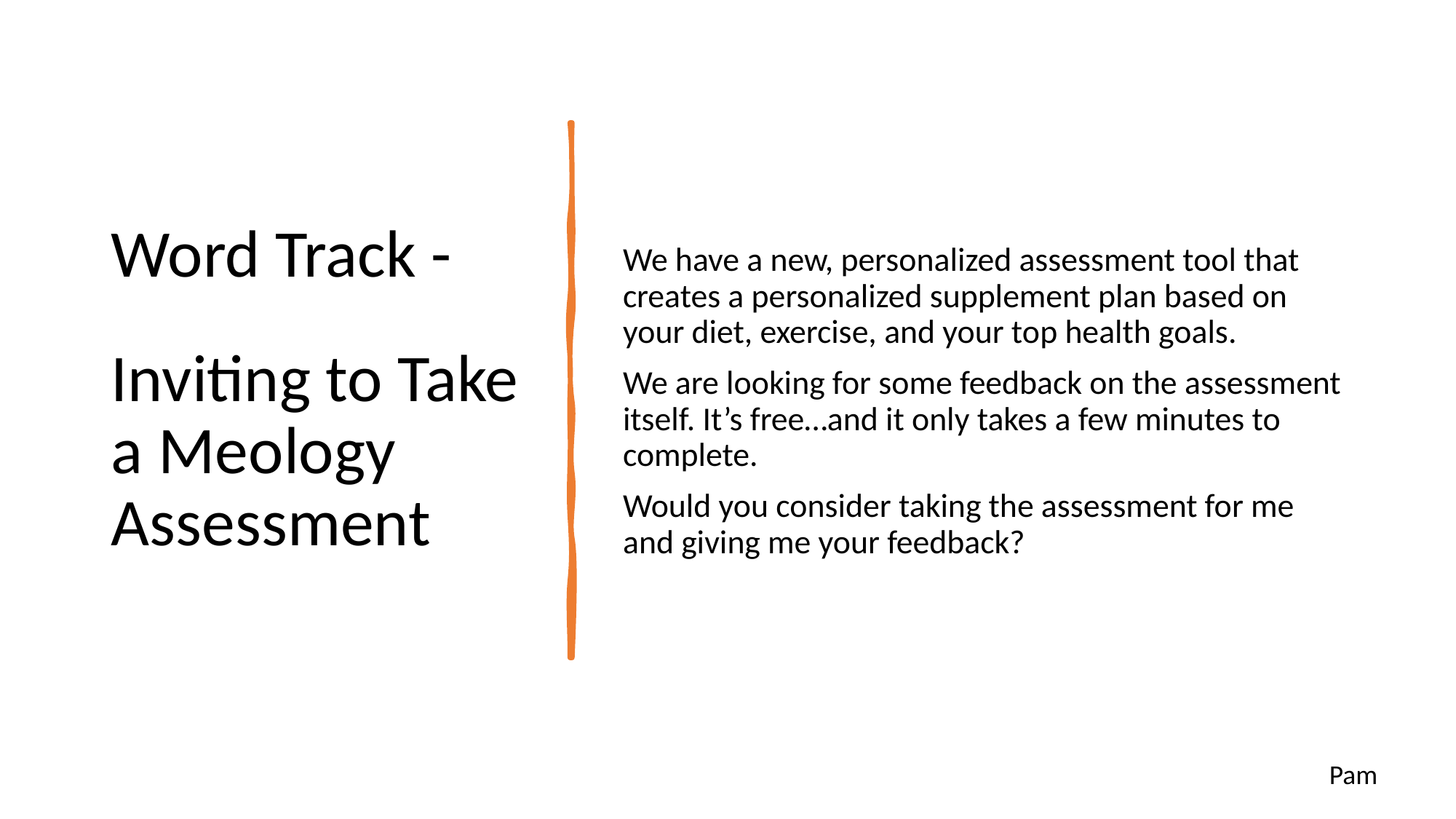

# Word Track - Inviting to Take a Meology Assessment
We have a new, personalized assessment tool that creates a personalized supplement plan based on your diet, exercise, and your top health goals.
We are looking for some feedback on the assessment itself. It’s free…and it only takes a few minutes to complete.
Would you consider taking the assessment for me and giving me your feedback?

Pam